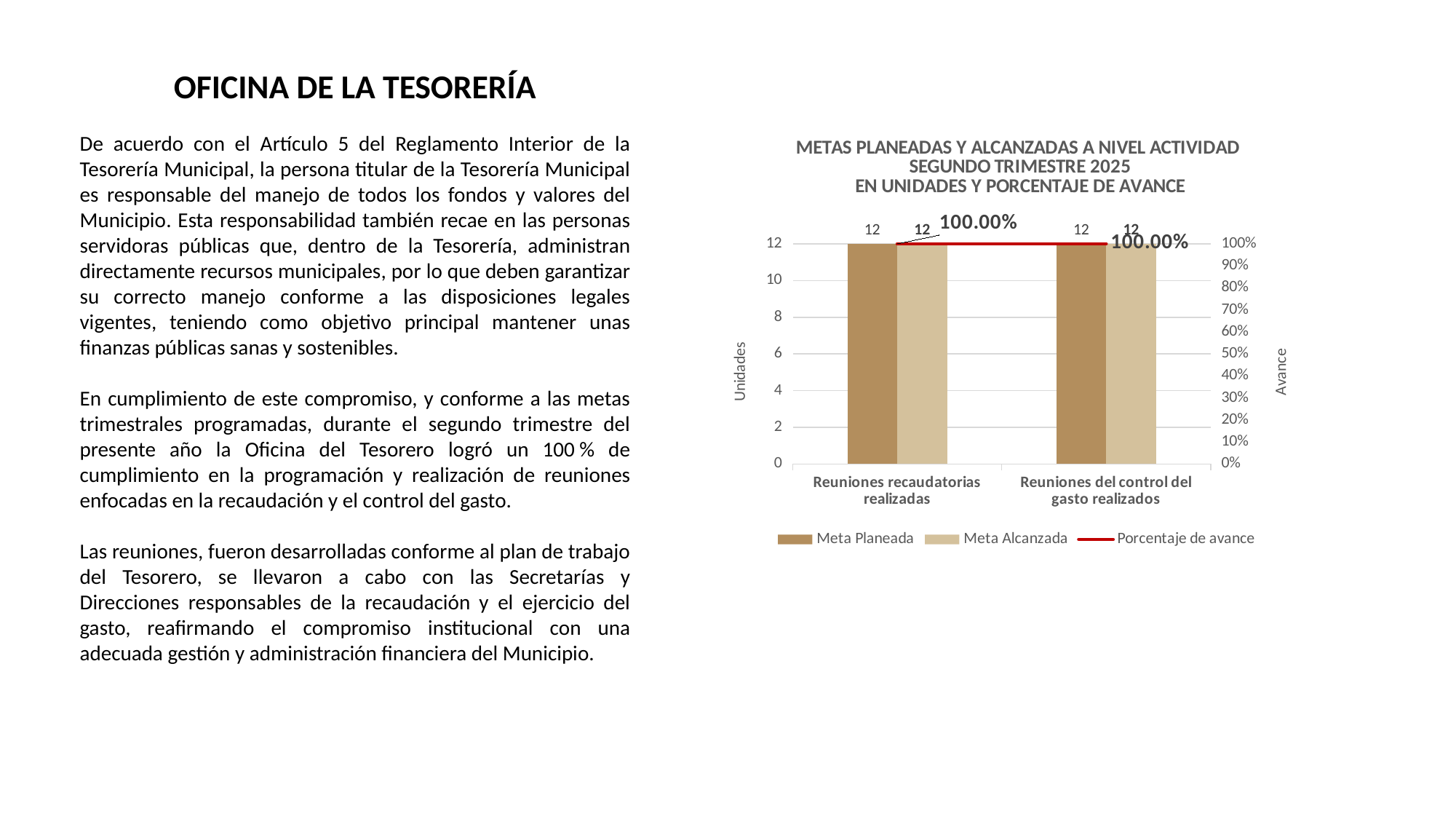

OFICINA DE LA TESORERÍA
De acuerdo con el Artículo 5 del Reglamento Interior de la Tesorería Municipal, la persona titular de la Tesorería Municipal es responsable del manejo de todos los fondos y valores del Municipio. Esta responsabilidad también recae en las personas servidoras públicas que, dentro de la Tesorería, administran directamente recursos municipales, por lo que deben garantizar su correcto manejo conforme a las disposiciones legales vigentes, teniendo como objetivo principal mantener unas finanzas públicas sanas y sostenibles.

En cumplimiento de este compromiso, y conforme a las metas trimestrales programadas, durante el segundo trimestre del presente año la Oficina del Tesorero logró un 100 % de cumplimiento en la programación y realización de reuniones enfocadas en la recaudación y el control del gasto.

Las reuniones, fueron desarrolladas conforme al plan de trabajo del Tesorero, se llevaron a cabo con las Secretarías y Direcciones responsables de la recaudación y el ejercicio del gasto, reafirmando el compromiso institucional con una adecuada gestión y administración financiera del Municipio.

### Chart: METAS PLANEADAS Y ALCANZADAS A NIVEL ACTIVIDAD
SEGUNDO TRIMESTRE 2025
EN UNIDADES Y PORCENTAJE DE AVANCE

| Category | Meta Planeada | Meta Alcanzada |  |
|---|---|---|---|
| Reuniones recaudatorias realizadas | 12.0 | 12.0 | 1.0 |
| Reuniones del control del gasto realizados | 12.0 | 12.0 | 1.0 |